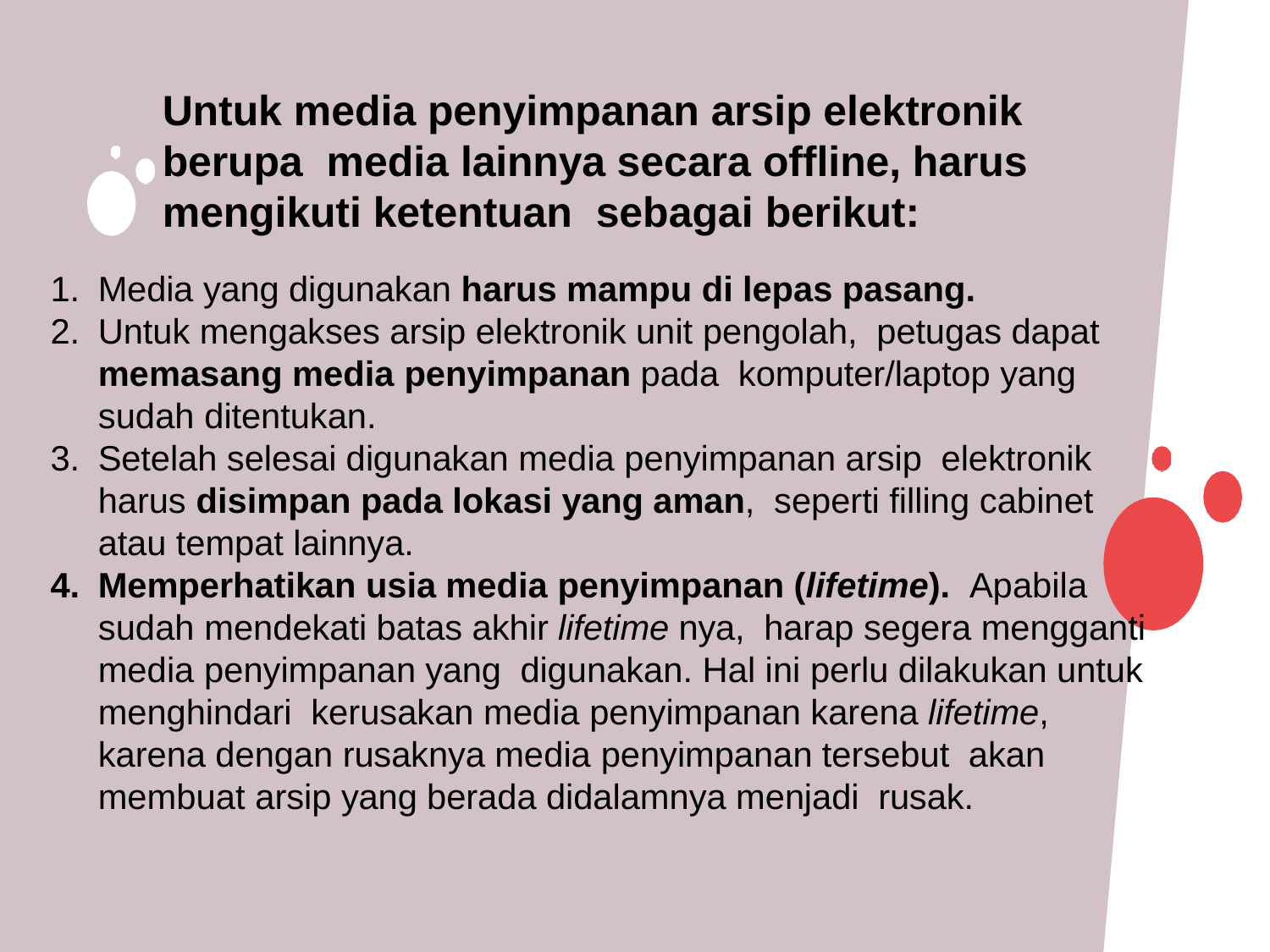

# Untuk media penyimpanan arsip elektronik berupa  media lainnya secara offline, harus mengikuti ketentuan  sebagai berikut:

Media yang digunakan harus mampu di lepas pasang.
Untuk mengakses arsip elektronik unit pengolah,  petugas dapat memasang media penyimpanan pada  komputer/laptop yang sudah ditentukan.
Setelah selesai digunakan media penyimpanan arsip  elektronik harus disimpan pada lokasi yang aman,  seperti filling cabinet atau tempat lainnya.
Memperhatikan usia media penyimpanan (lifetime).  Apabila sudah mendekati batas akhir lifetime nya,  harap segera mengganti media penyimpanan yang  digunakan. Hal ini perlu dilakukan untuk menghindari  kerusakan media penyimpanan karena lifetime,  karena dengan rusaknya media penyimpanan tersebut  akan membuat arsip yang berada didalamnya menjadi  rusak.